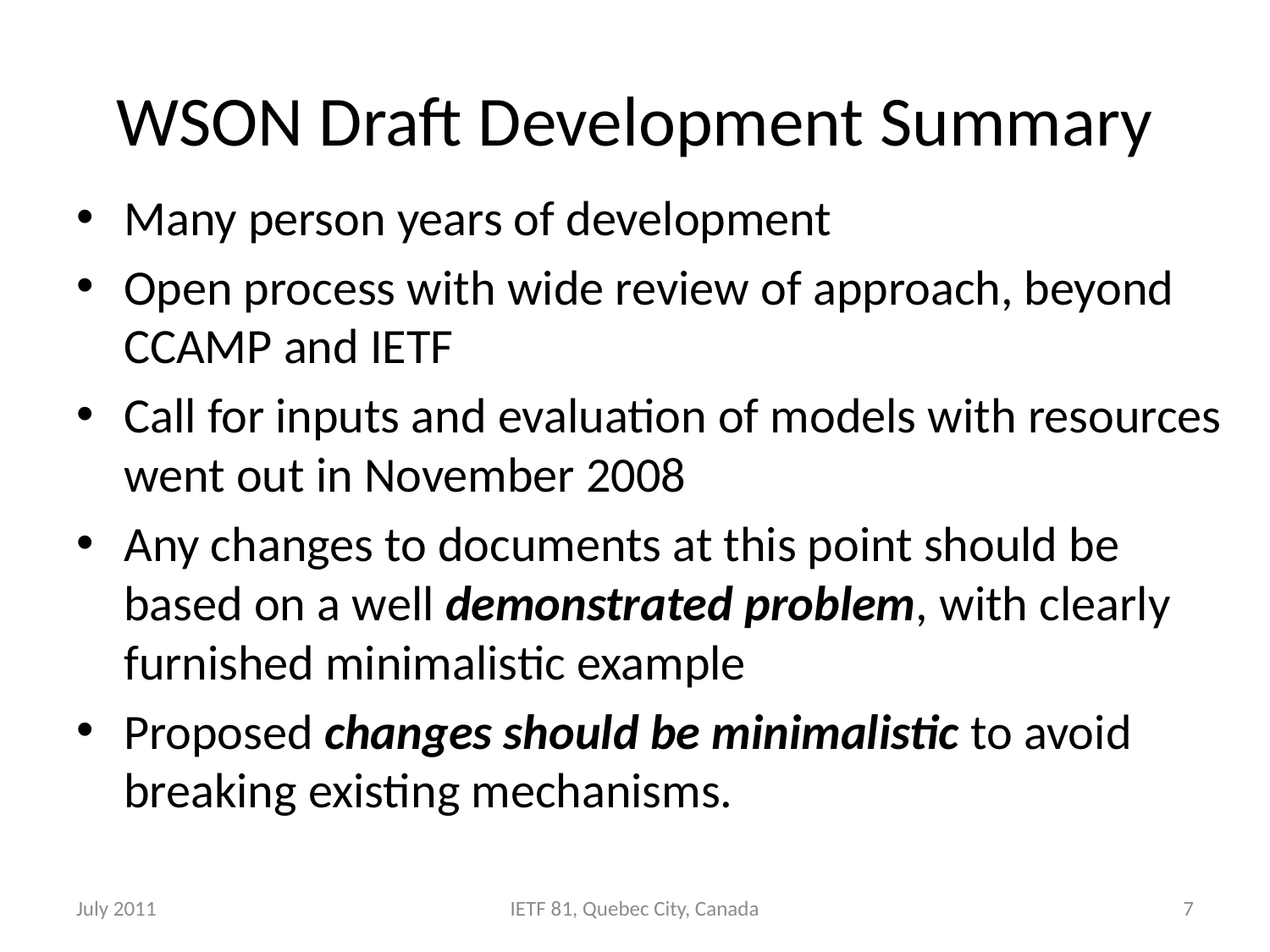

# WSON Draft Development Summary
Many person years of development
Open process with wide review of approach, beyond CCAMP and IETF
Call for inputs and evaluation of models with resources went out in November 2008
Any changes to documents at this point should be based on a well demonstrated problem, with clearly furnished minimalistic example
Proposed changes should be minimalistic to avoid breaking existing mechanisms.

July 2011
IETF 81, Quebec City, Canada
7